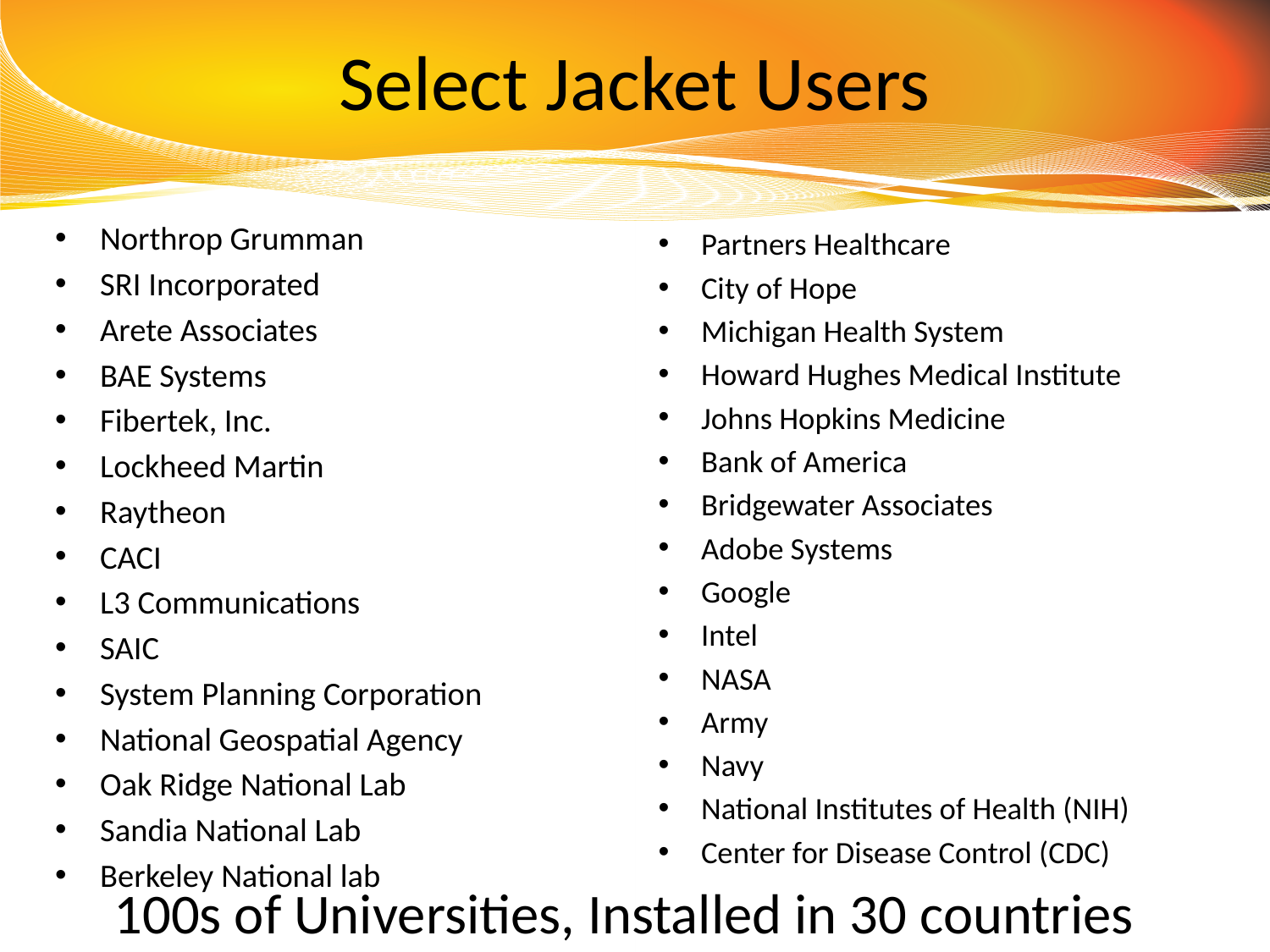

# Select Jacket Users
Northrop Grumman
SRI Incorporated
Arete Associates
BAE Systems
Fibertek, Inc.
Lockheed Martin
Raytheon
CACI
L3 Communications
SAIC
System Planning Corporation
National Geospatial Agency
Oak Ridge National Lab
Sandia National Lab
Berkeley National lab
Partners Healthcare
City of Hope
Michigan Health System
Howard Hughes Medical Institute
Johns Hopkins Medicine
Bank of America
Bridgewater Associates
Adobe Systems
Google
Intel
NASA
Army
Navy
National Institutes of Health (NIH)
Center for Disease Control (CDC)

100s of Universities, Installed in 30 countries